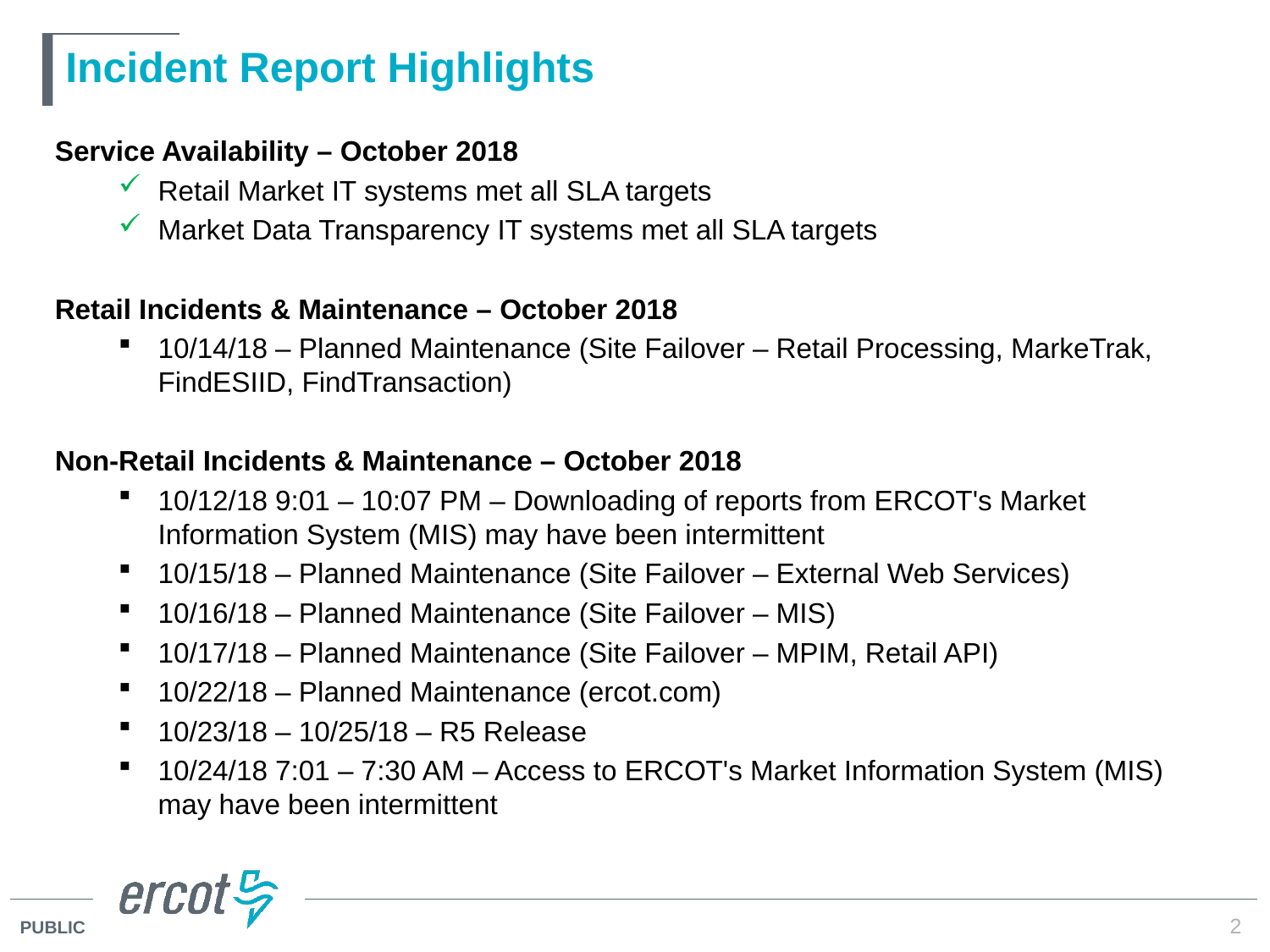

# Incident Report Highlights
Service Availability – October 2018
Retail Market IT systems met all SLA targets
Market Data Transparency IT systems met all SLA targets

Retail Incidents & Maintenance – October 2018
10/14/18 – Planned Maintenance (Site Failover – Retail Processing, MarkeTrak, FindESIID, FindTransaction)

Non-Retail Incidents & Maintenance – October 2018
10/12/18 9:01 – 10:07 PM – Downloading of reports from ERCOT's Market Information System (MIS) may have been intermittent
10/15/18 – Planned Maintenance (Site Failover – External Web Services)
10/16/18 – Planned Maintenance (Site Failover – MIS)
10/17/18 – Planned Maintenance (Site Failover – MPIM, Retail API)
10/22/18 – Planned Maintenance (ercot.com)
10/23/18 – 10/25/18 – R5 Release
10/24/18 7:01 – 7:30 AM – Access to ERCOT's Market Information System (MIS) may have been intermittent

2